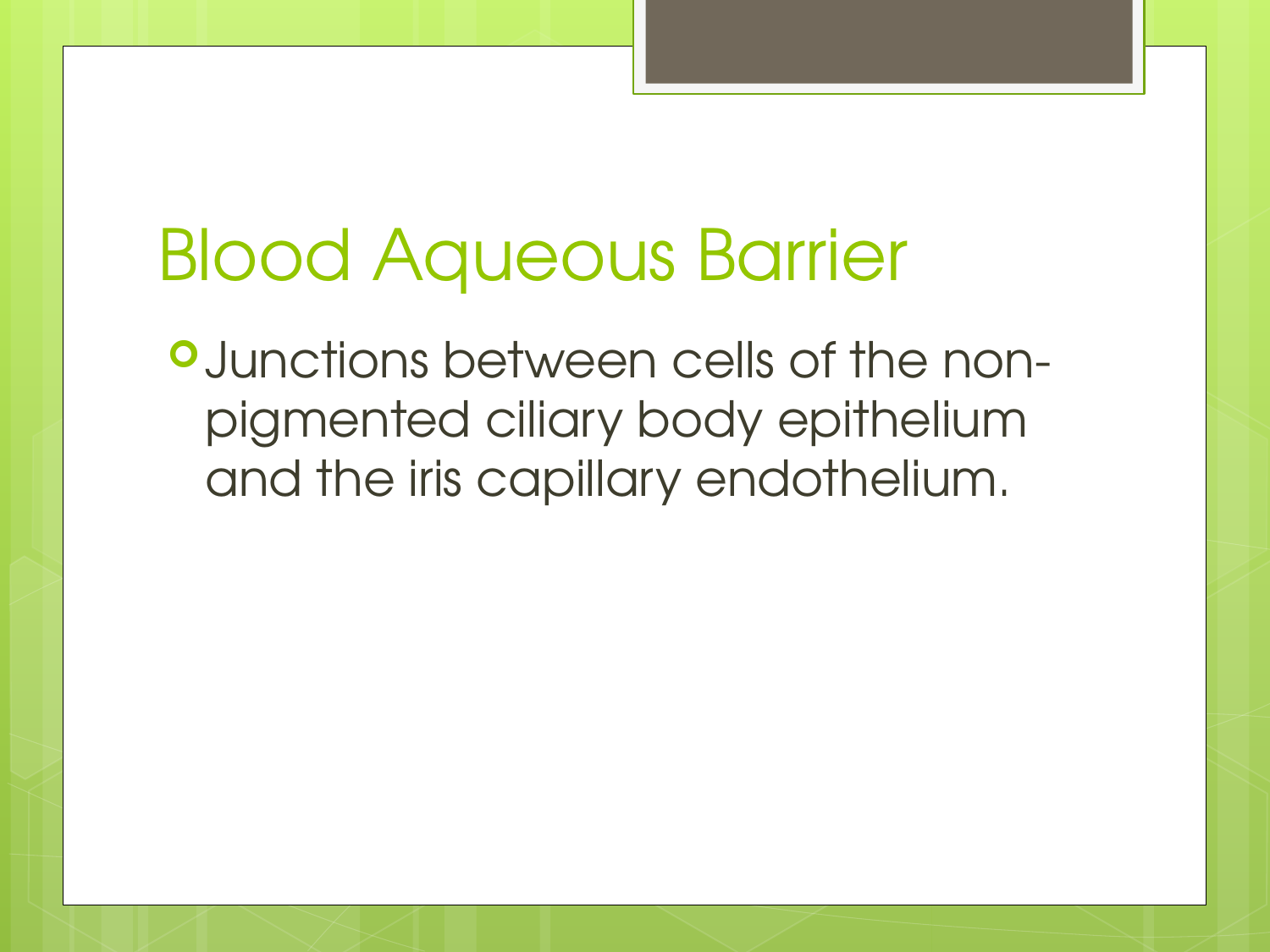

# Blood Aqueous Barrier
Junctions between cells of the non-pigmented ciliary body epithelium and the iris capillary endothelium.